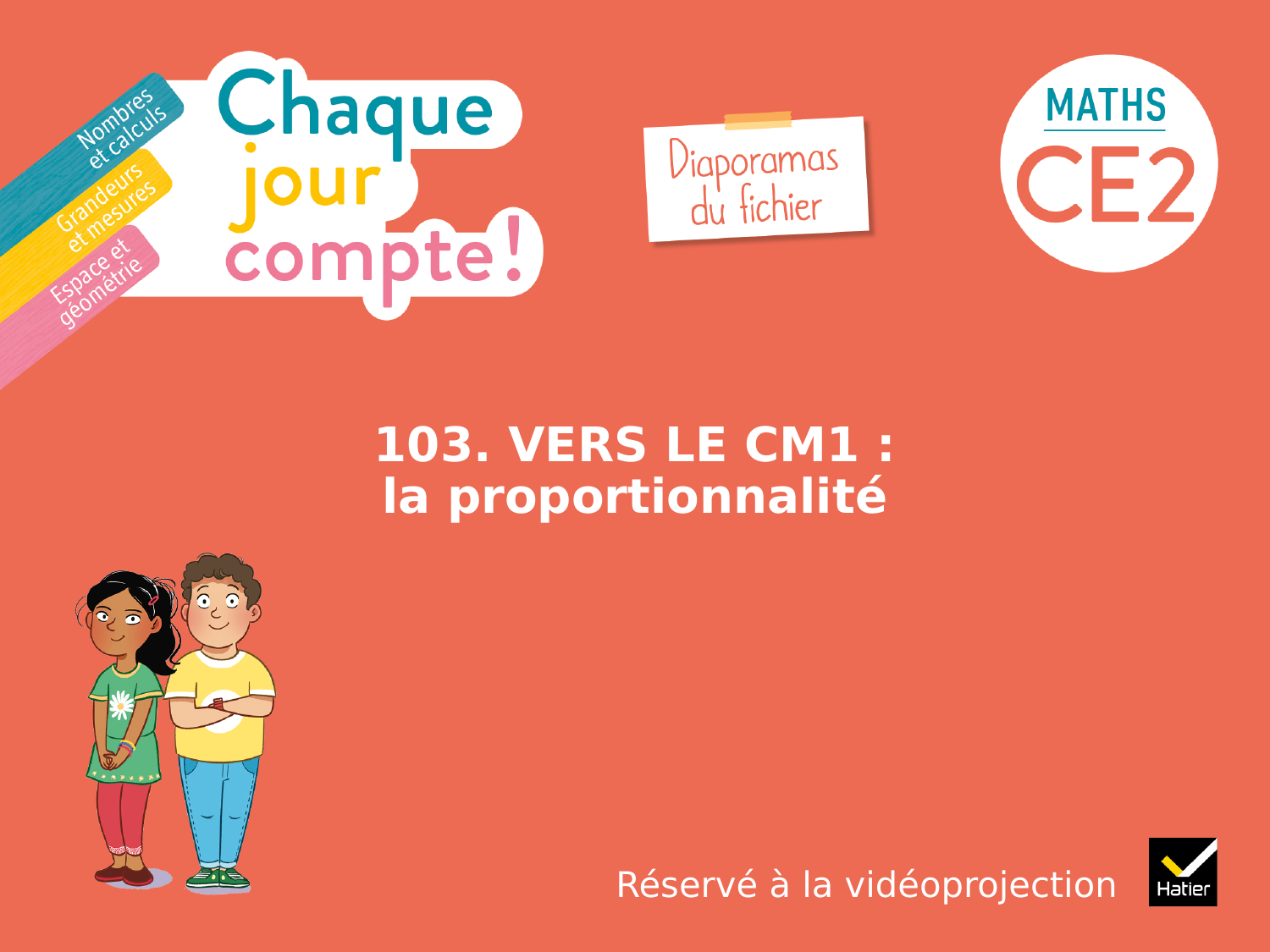

# 103. VERS LE CM1 : la proportionnalité